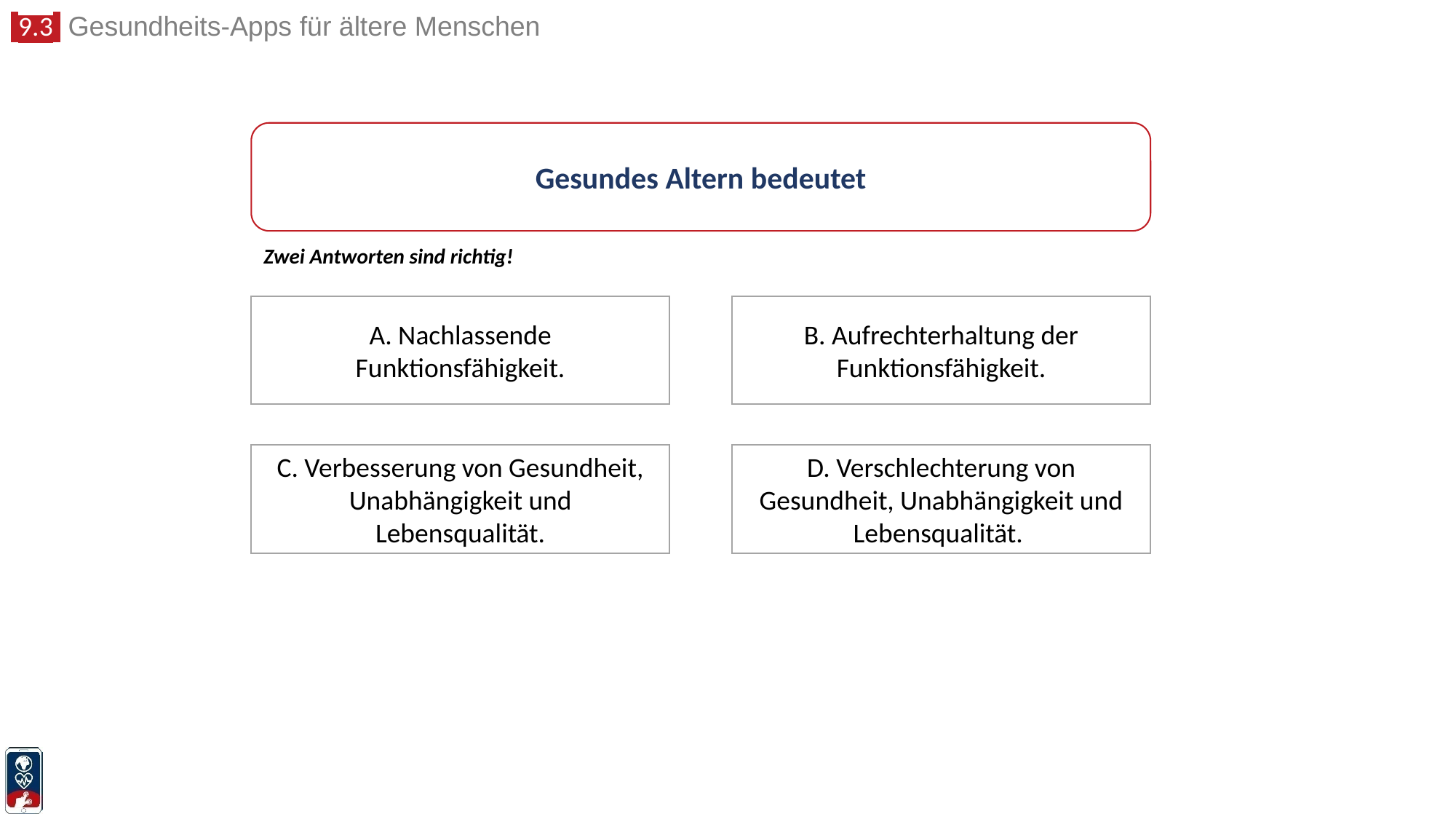

Gesundes Altern bedeutet
Zwei Antworten sind richtig!
A. Nachlassende Funktionsfähigkeit.
B. Aufrechterhaltung der Funktionsfähigkeit.
C. Verbesserung von Gesundheit, Unabhängigkeit und Lebensqualität.
D. Verschlechterung von Gesundheit, Unabhängigkeit und Lebensqualität.